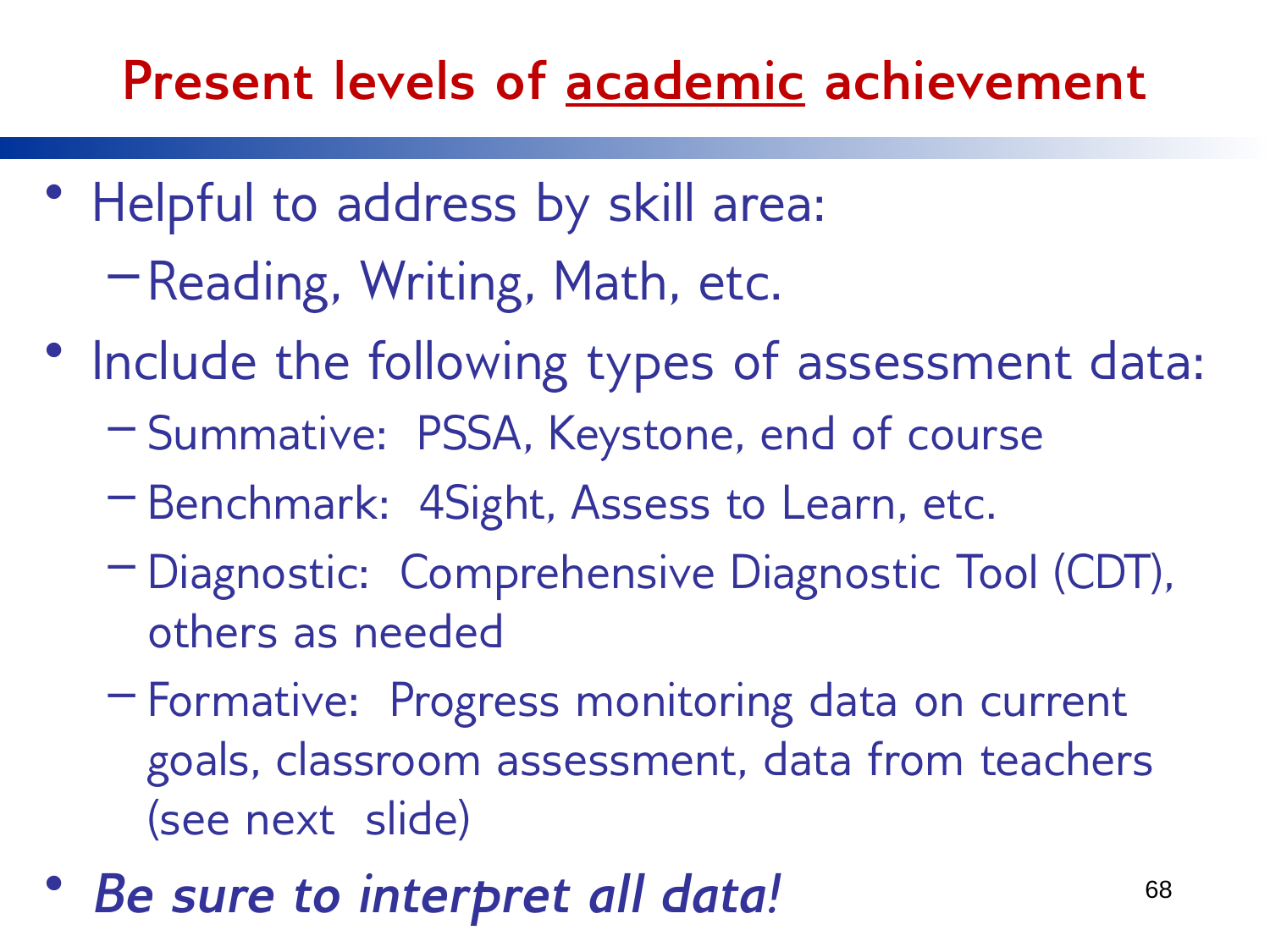

# Present levels of academic achievement
Helpful to address by skill area:
Reading, Writing, Math, etc.
Include the following types of assessment data:
Summative:  PSSA, Keystone, end of course
Benchmark:  4Sight, Assess to Learn, etc.
Diagnostic:  Comprehensive Diagnostic Tool (CDT), others as needed
Formative:  Progress monitoring data on current goals, classroom assessment, data from teachers (see next  slide)
Be sure to interpret all data!

68